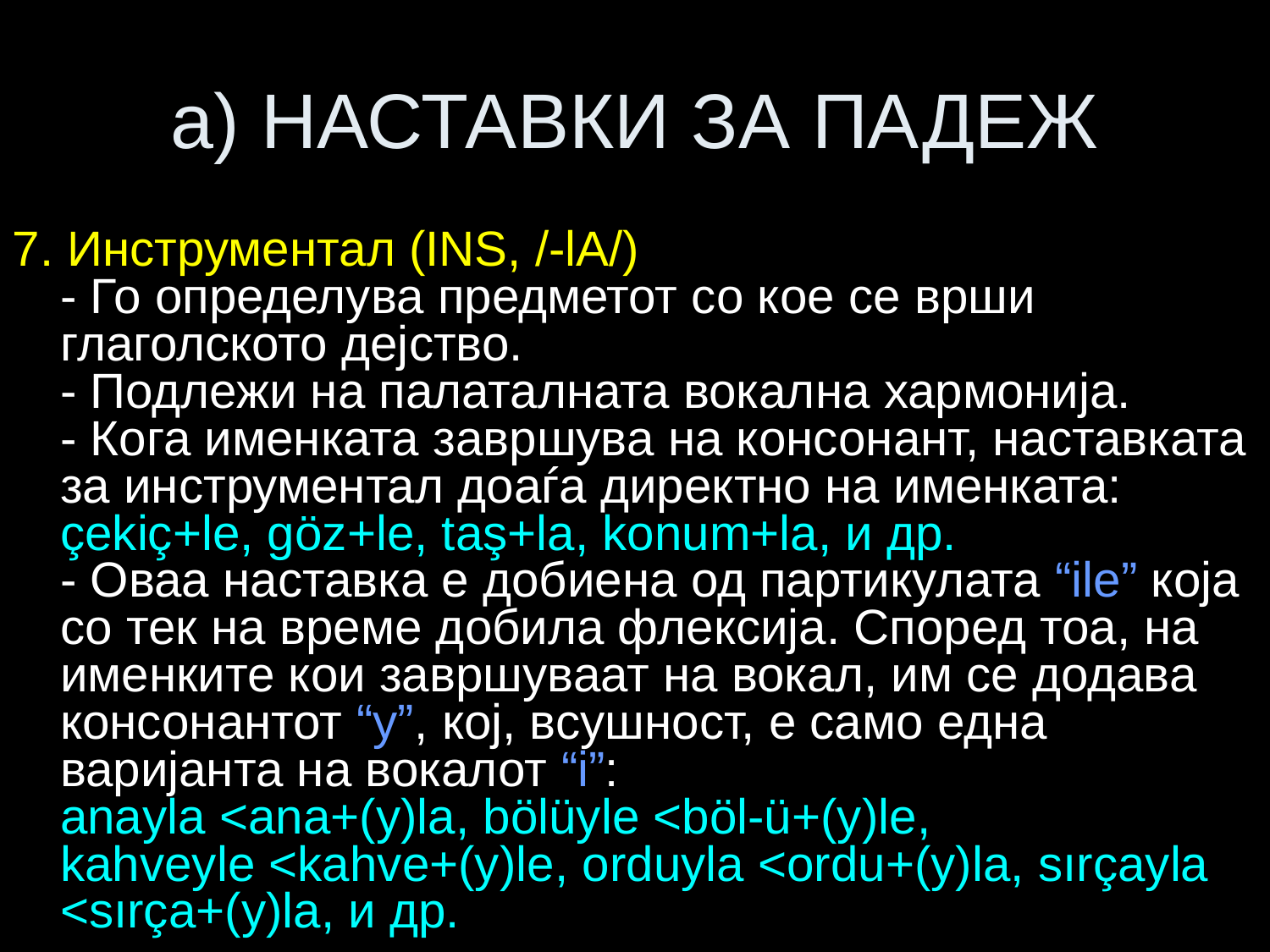

# a) НАСТАВКИ ЗА ПАДЕЖ
7. Инструментал (INS, /-lA/)
- Го определува предметот со кое се врши глаголското дејство.
- Подлежи на палаталната вокална хармонија.
- Кога именката завршува на консонант, наставката за инструментал доаѓа директно на именката:
çekiç+le, göz+le, taş+la, konum+la, и др.
- Оваа наставка е добиена од партикулата “ile” која со тек на време добила флексија. Според тоа, на именките кои завршуваат на вокал, им се додава консонантот “y”, кој, всушност, е само една варијанта на вокалот “i”:
anayla <ana+(y)la, bölüyle <böl-ü+(y)le,
kahveyle <kahve+(y)le, orduyla <ordu+(y)la, sırçayla <sırça+(y)la, и др.